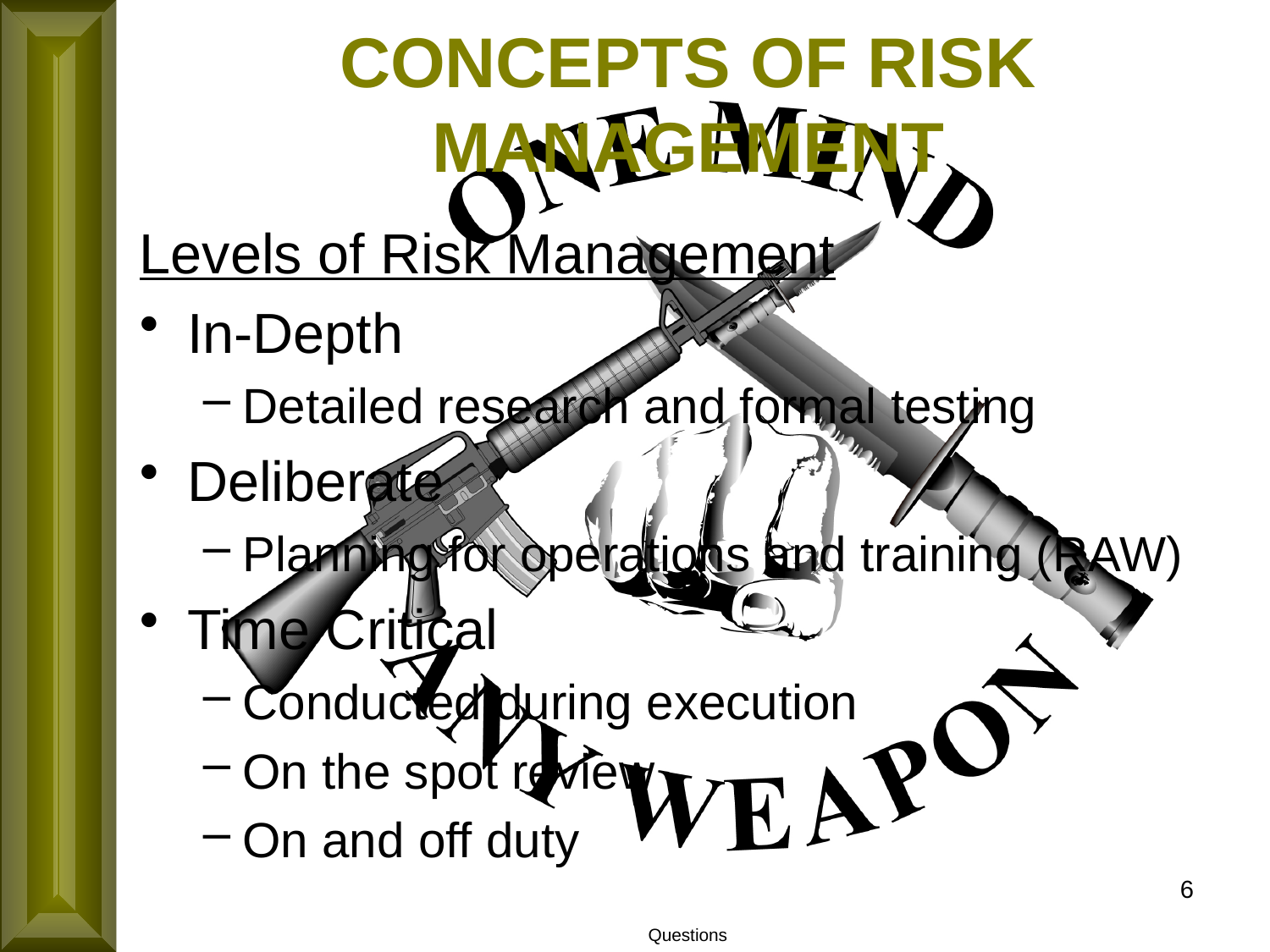

CONCEPTS OF RISK MANAGEMENT
Levels of Risk Management
In-Depth
Detailed research and formal testing
Deliberate
Planning for operations and training (RAW)
Time Critical
Conducted during execution
On the spot review
On and off duty
6
Questions